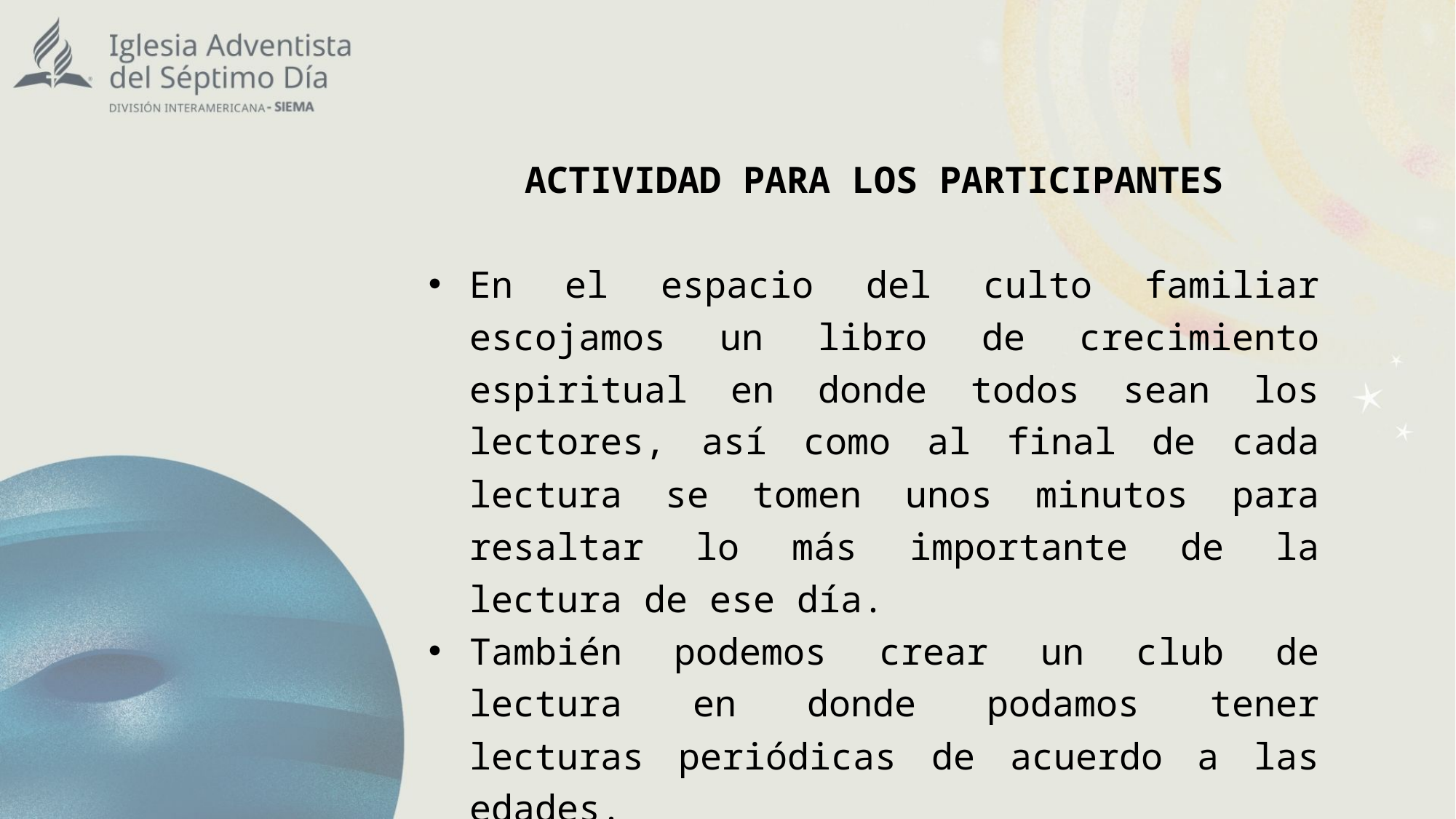

ACTIVIDAD PARA LOS PARTICIPANTES

En el espacio del culto familiar escojamos un libro de crecimiento espiritual en donde todos sean los lectores, así como al final de cada lectura se tomen unos minutos para resaltar lo más importante de la lectura de ese día.
También podemos crear un club de lectura en donde podamos tener lecturas periódicas de acuerdo a las edades.